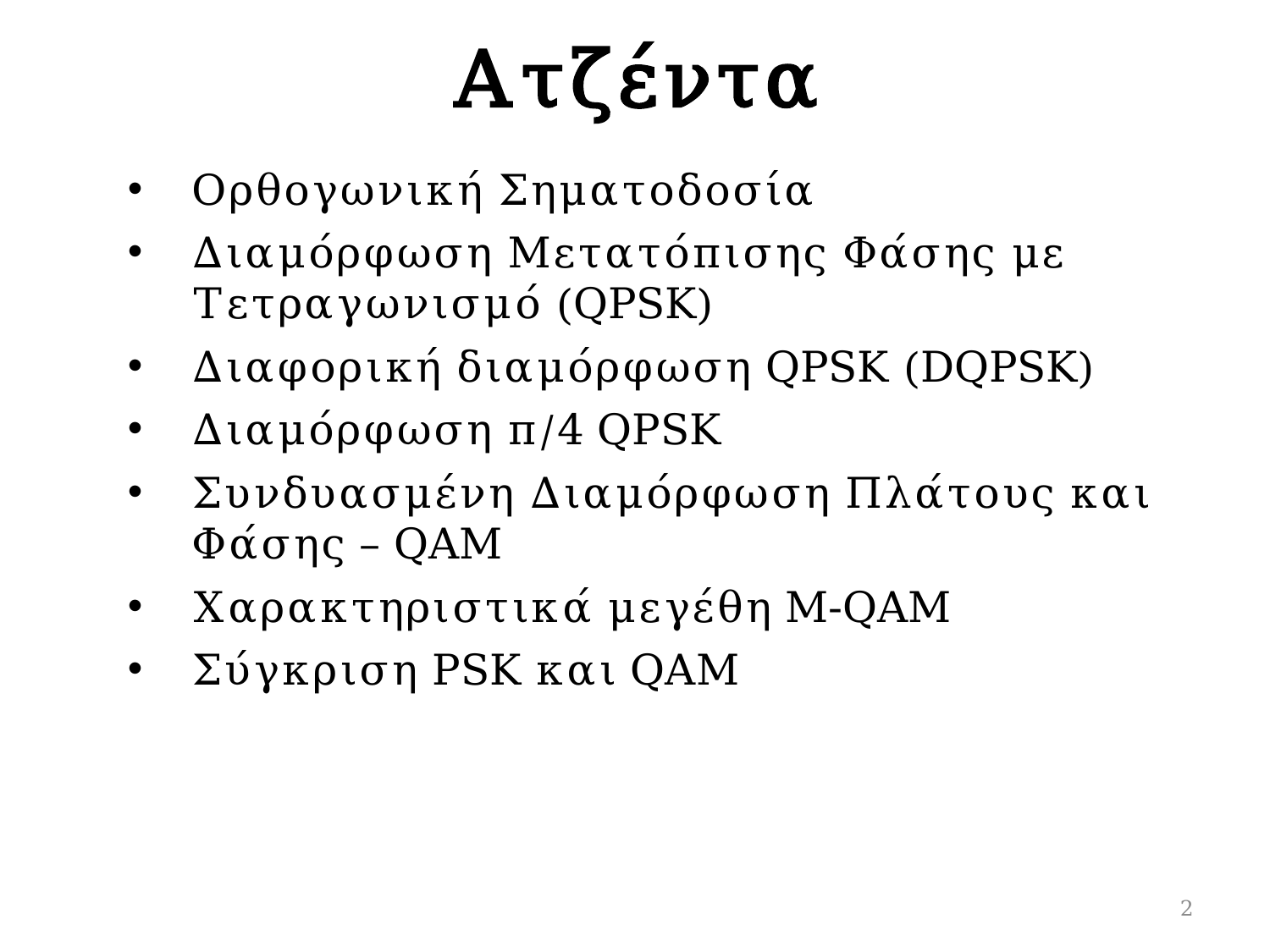

Ατζέντα
Ορθογωνική Σηματοδοσία
Διαμόρφωση Μετατόπισης Φάσης με Τετραγωνισμό (QPSK)
Διαφορική διαμόρφωση QPSK (DQPSK)
Διαμόρφωση π/4 QPSK
Συνδυασμένη Διαμόρφωση Πλάτους και Φάσης – QAM
Χαρακτηριστικά μεγέθη M-QAM
Σύγκριση PSK και QAM
2